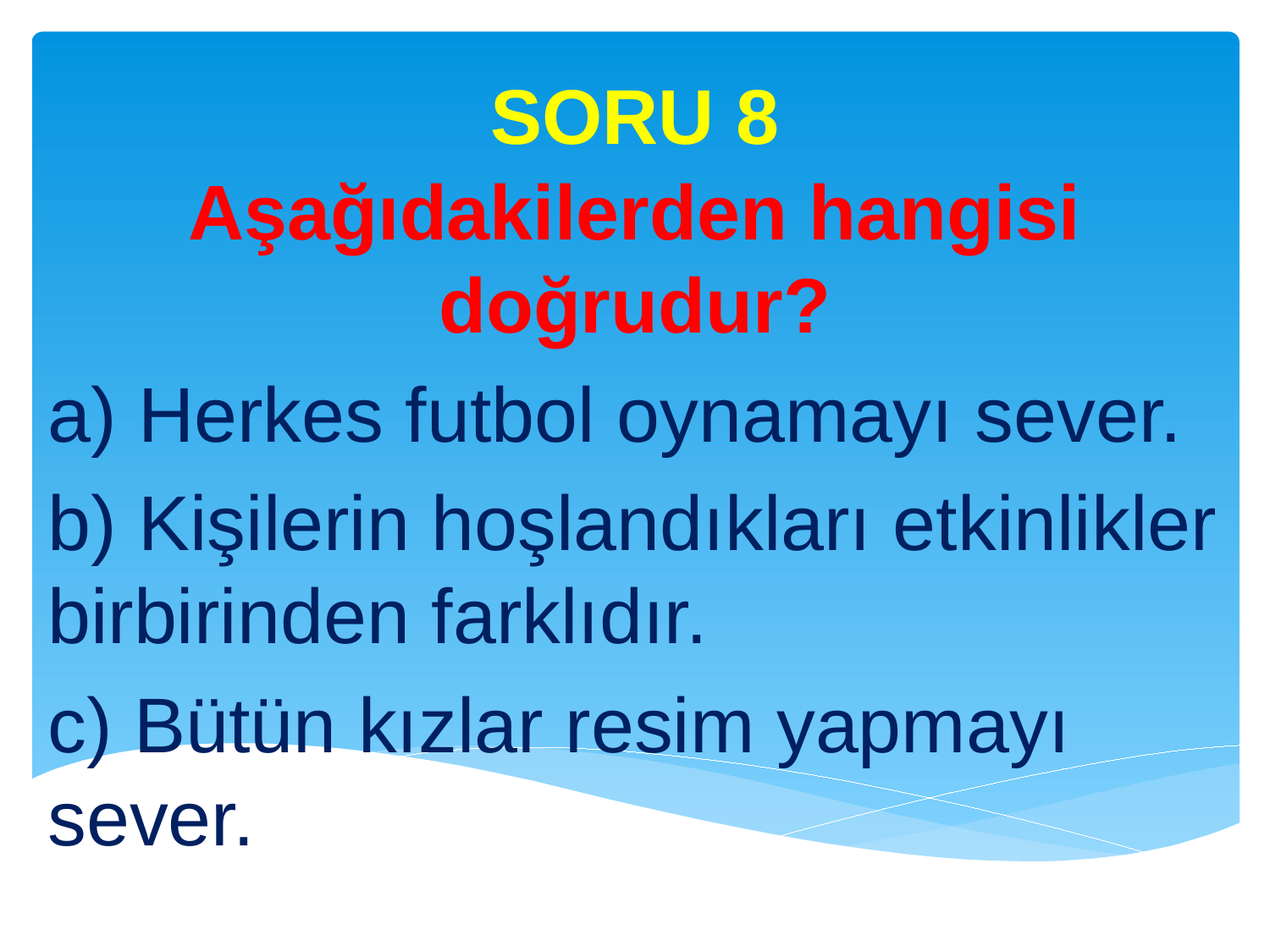

# SORU 8
Aşağıdakilerden hangisi doğrudur?
a) Herkes futbol oynamayı sever.
b) Kişilerin hoşlandıkları etkinlikler birbirinden farklıdır.
c) Bütün kızlar resim yapmayı sever.